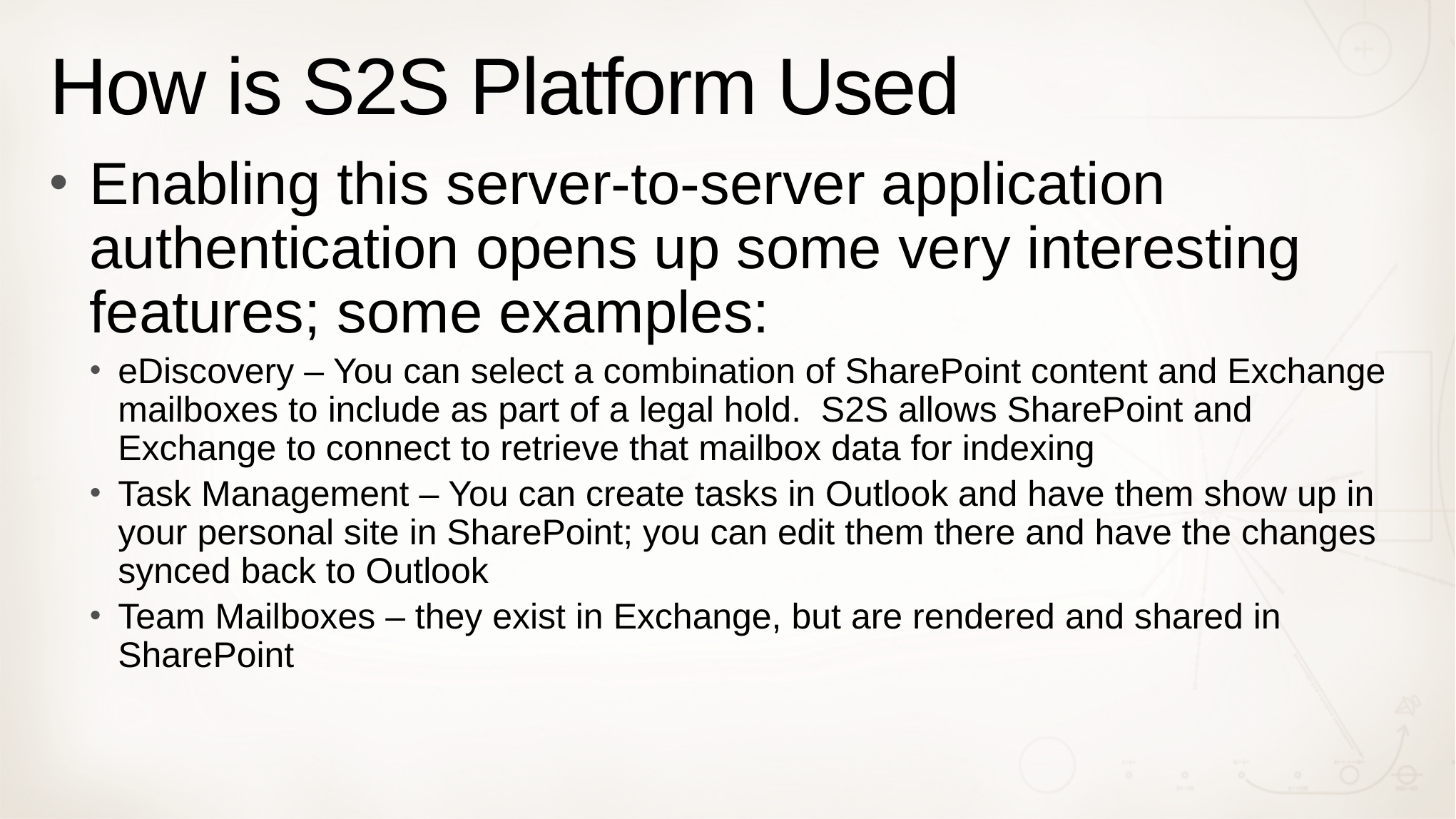

# How is S2S Platform Used
Enabling this server-to-server application authentication opens up some very interesting features; some examples:
eDiscovery – You can select a combination of SharePoint content and Exchange mailboxes to include as part of a legal hold.  S2S allows SharePoint and Exchange to connect to retrieve that mailbox data for indexing
Task Management – You can create tasks in Outlook and have them show up in your personal site in SharePoint; you can edit them there and have the changes synced back to Outlook
Team Mailboxes – they exist in Exchange, but are rendered and shared in SharePoint